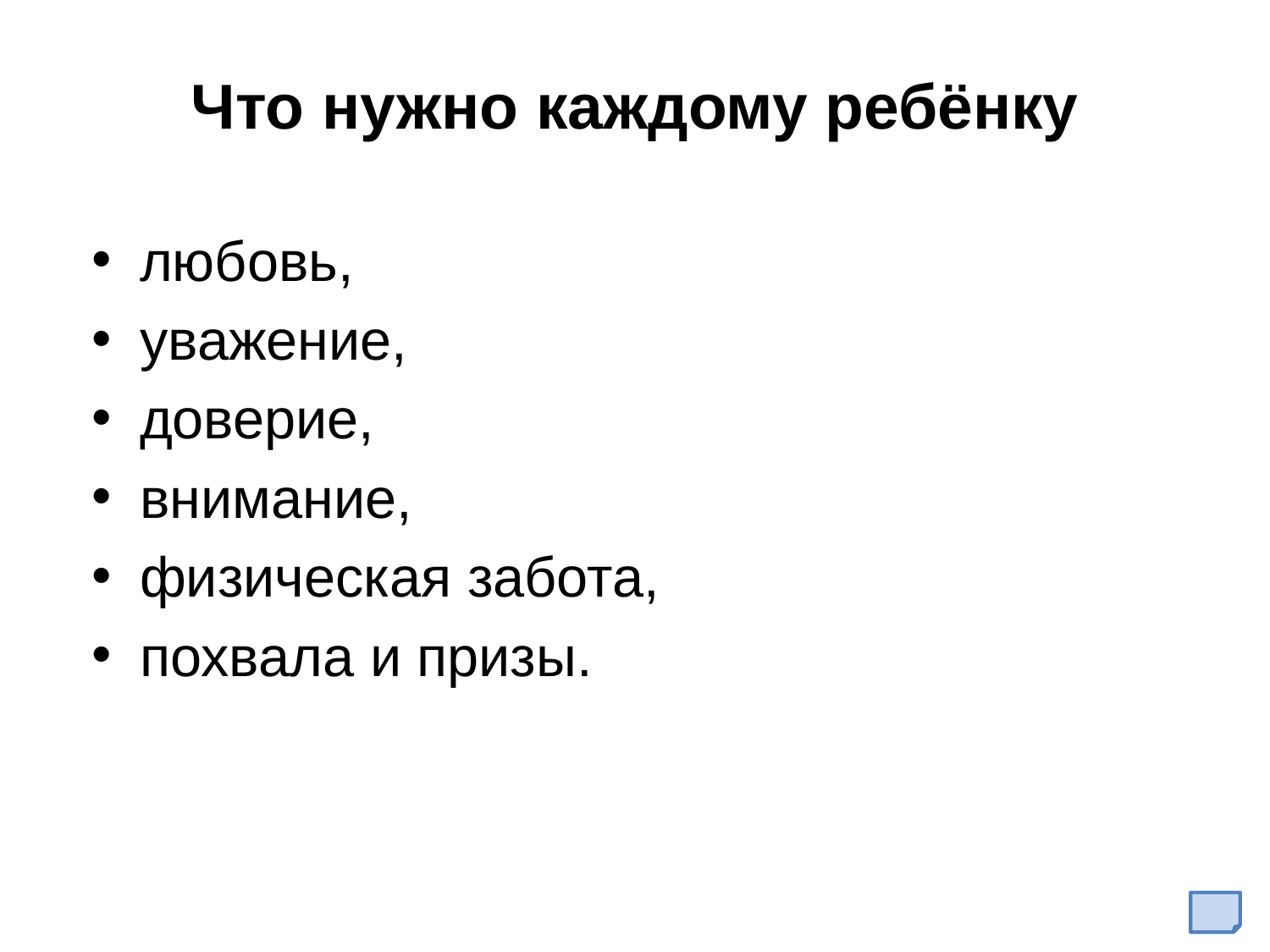

# Что нужно каждому ребёнку
любовь,
уважение,
доверие,
внимание,
физическая забота,
похвала и призы.